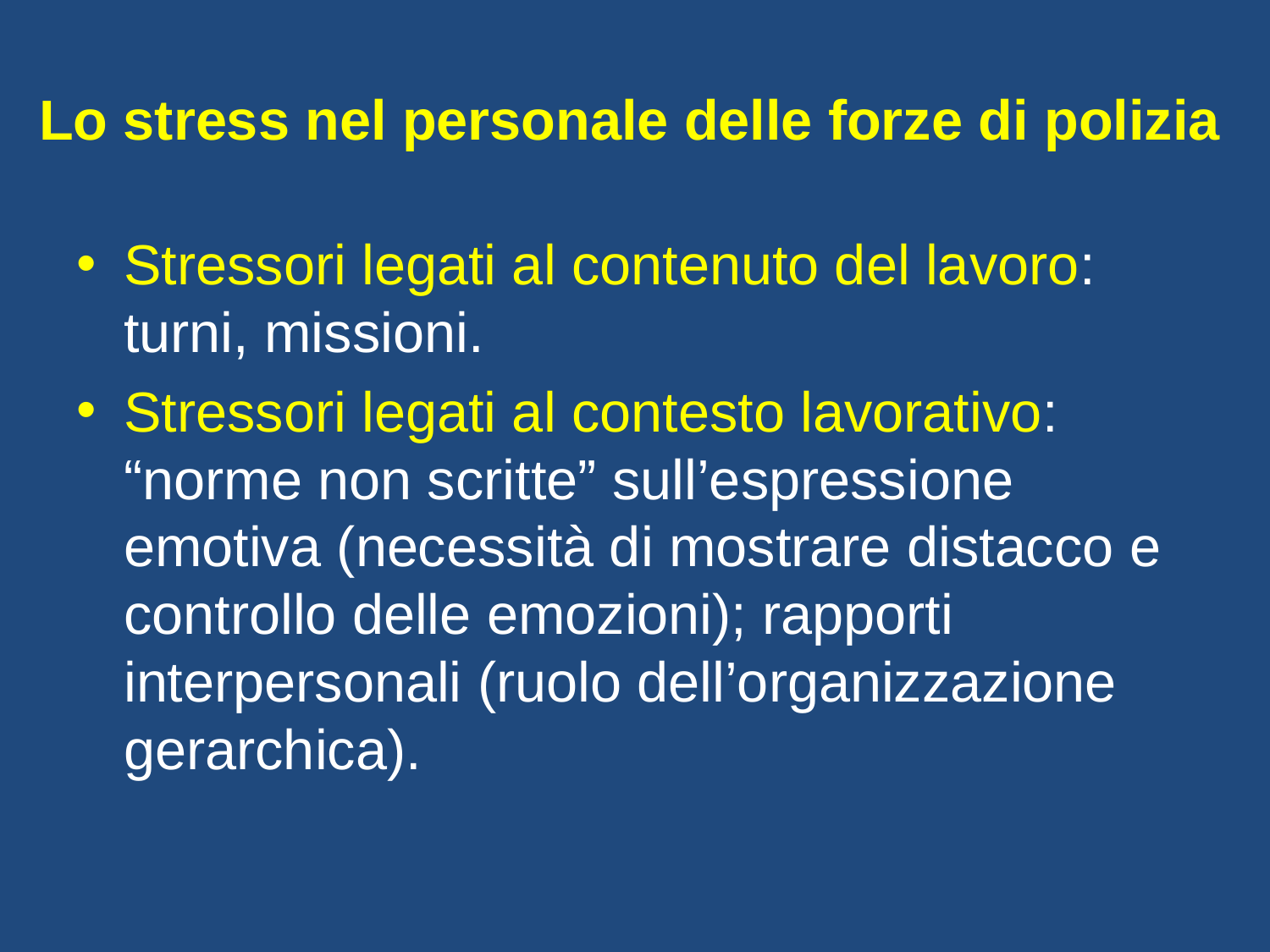

# Lo stress nel personale delle forze di polizia
Stressori legati al contenuto del lavoro: turni, missioni.
Stressori legati al contesto lavorativo: “norme non scritte” sull’espressione emotiva (necessità di mostrare distacco e controllo delle emozioni); rapporti interpersonali (ruolo dell’organizzazione gerarchica).